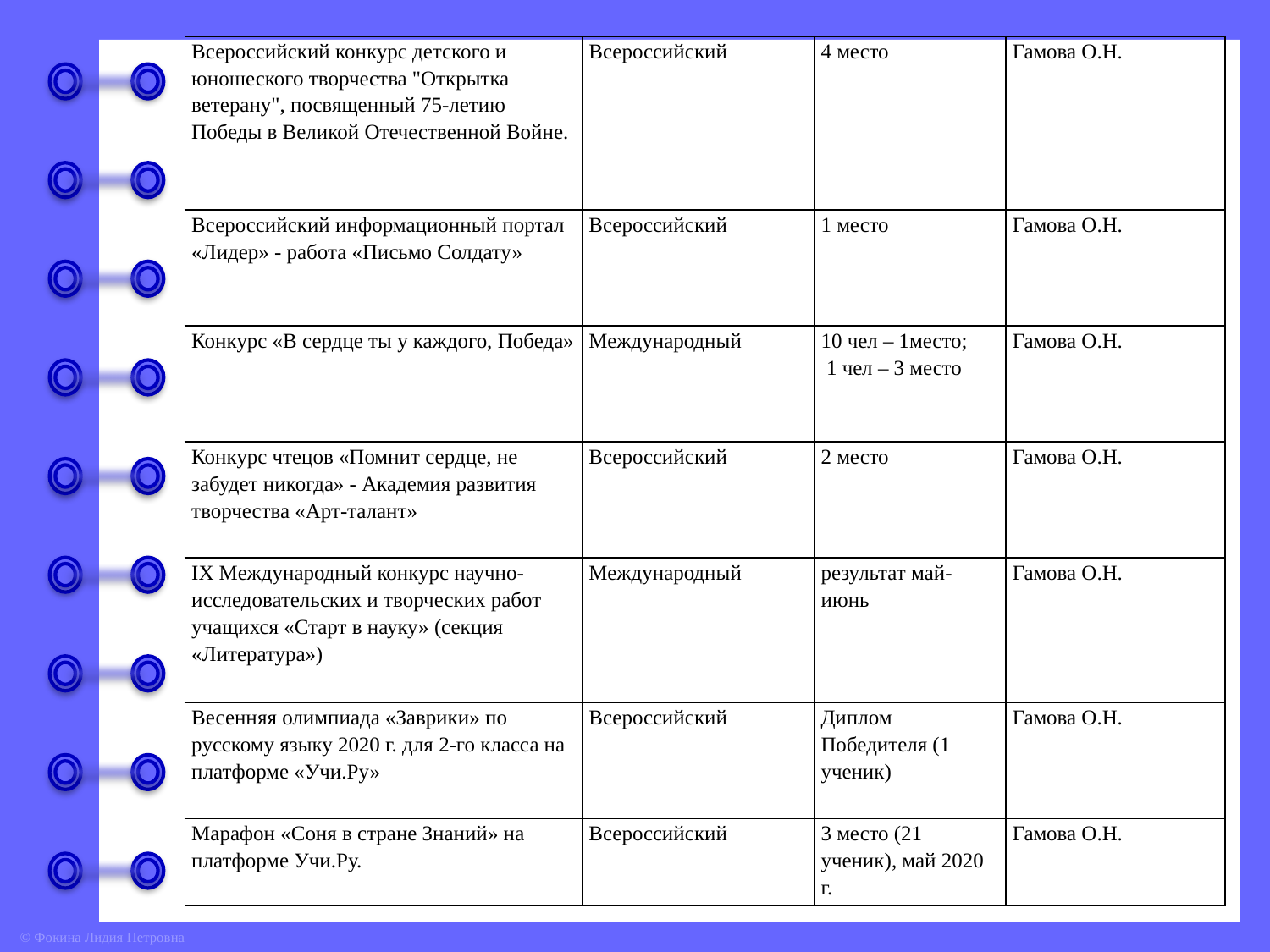

| Всероссийский конкурс детского и юношеского творчества "Открытка ветерану", посвященный 75-летию Победы в Великой Отечественной Войне. | Всероссийский | 4 место | Гамова О.Н. |
| --- | --- | --- | --- |
| Всероссийский информационный портал «Лидер» - работа «Письмо Солдату» | Всероссийский | 1 место | Гамова О.Н. |
| Конкурс «В сердце ты у каждого, Победа» | Международный | 10 чел – 1место; 1 чел – 3 место | Гамова О.Н. |
| Конкурс чтецов «Помнит сердце, не забудет никогда» - Академия развития творчества «Арт-талант» | Всероссийский | 2 место | Гамова О.Н. |
| IX Международный конкурс научно-исследовательских и творческих работ учащихся «Старт в науку» (секция «Литература») | Международный | результат май-июнь | Гамова О.Н. |
| Весенняя олимпиада «Заврики» по русскому языку 2020 г. для 2-го класса на платформе «Учи.Ру» | Всероссийский | Диплом Победителя (1 ученик) | Гамова О.Н. |
| Марафон «Соня в стране Знаний» на платформе Учи.Ру. | Всероссийский | 3 место (21 ученик), май 2020 г. | Гамова О.Н. |